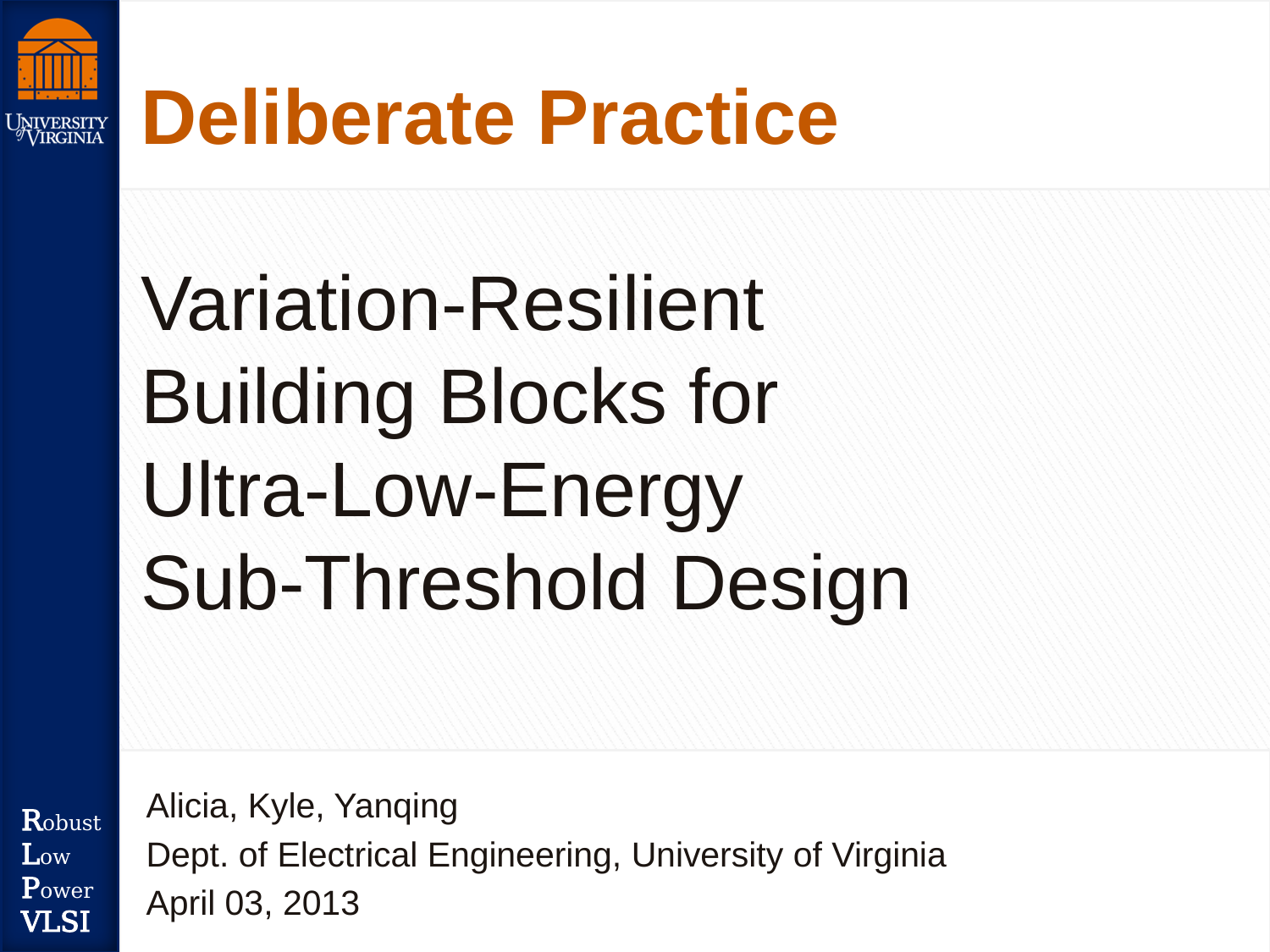

# Deliberate Practice Variation-Resilient Building Blocks for Ultra-Low-Energy Sub-Threshold Design
Alicia, Kyle, Yanqing
Dept. of Electrical Engineering, University of Virginia
April 03, 2013